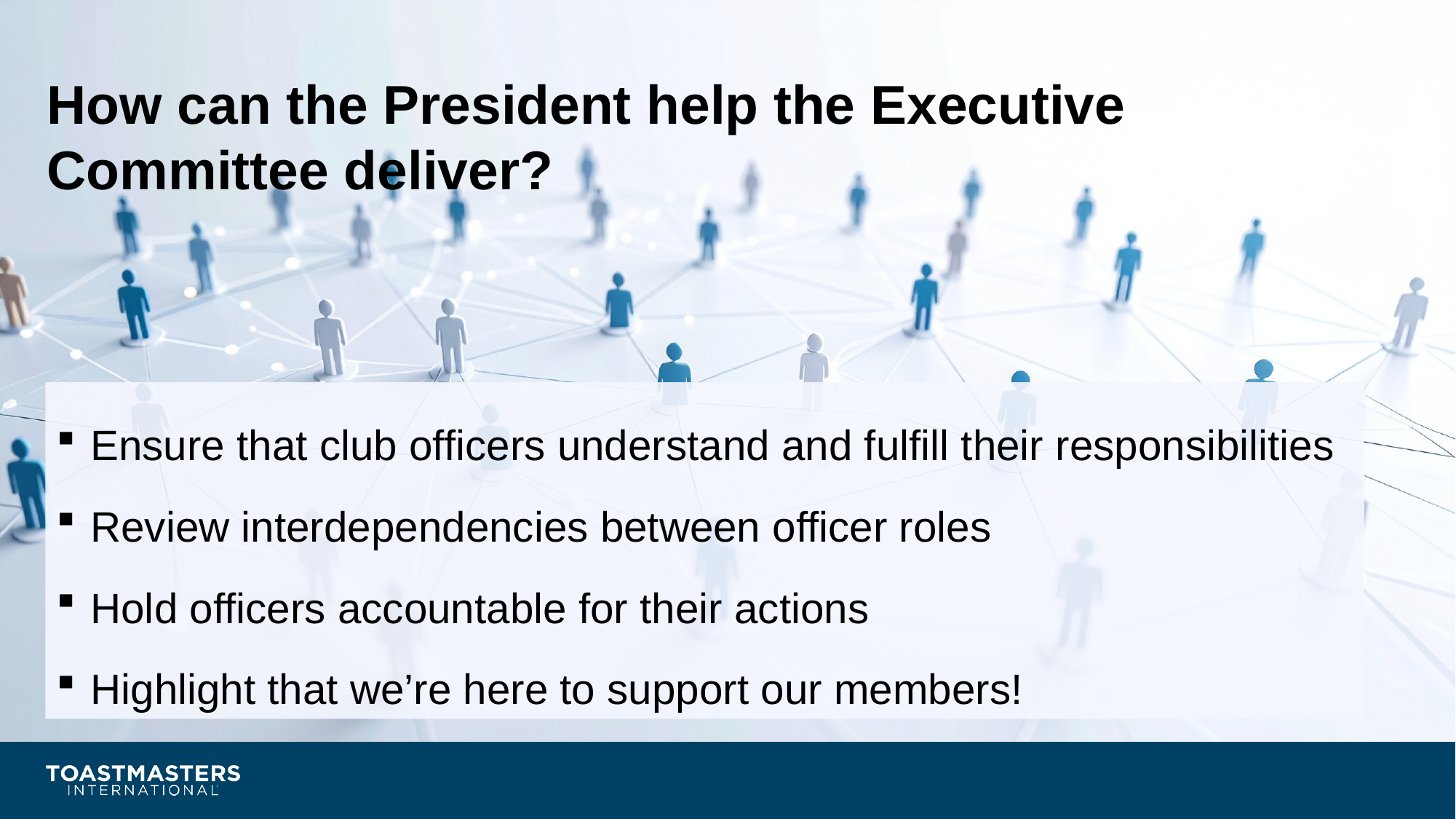

# How can the President help the Executive Committee deliver?
Ensure that club officers understand and fulfill their responsibilities
Review interdependencies between officer roles
Hold officers accountable for their actions
Highlight that we’re here to support our members!